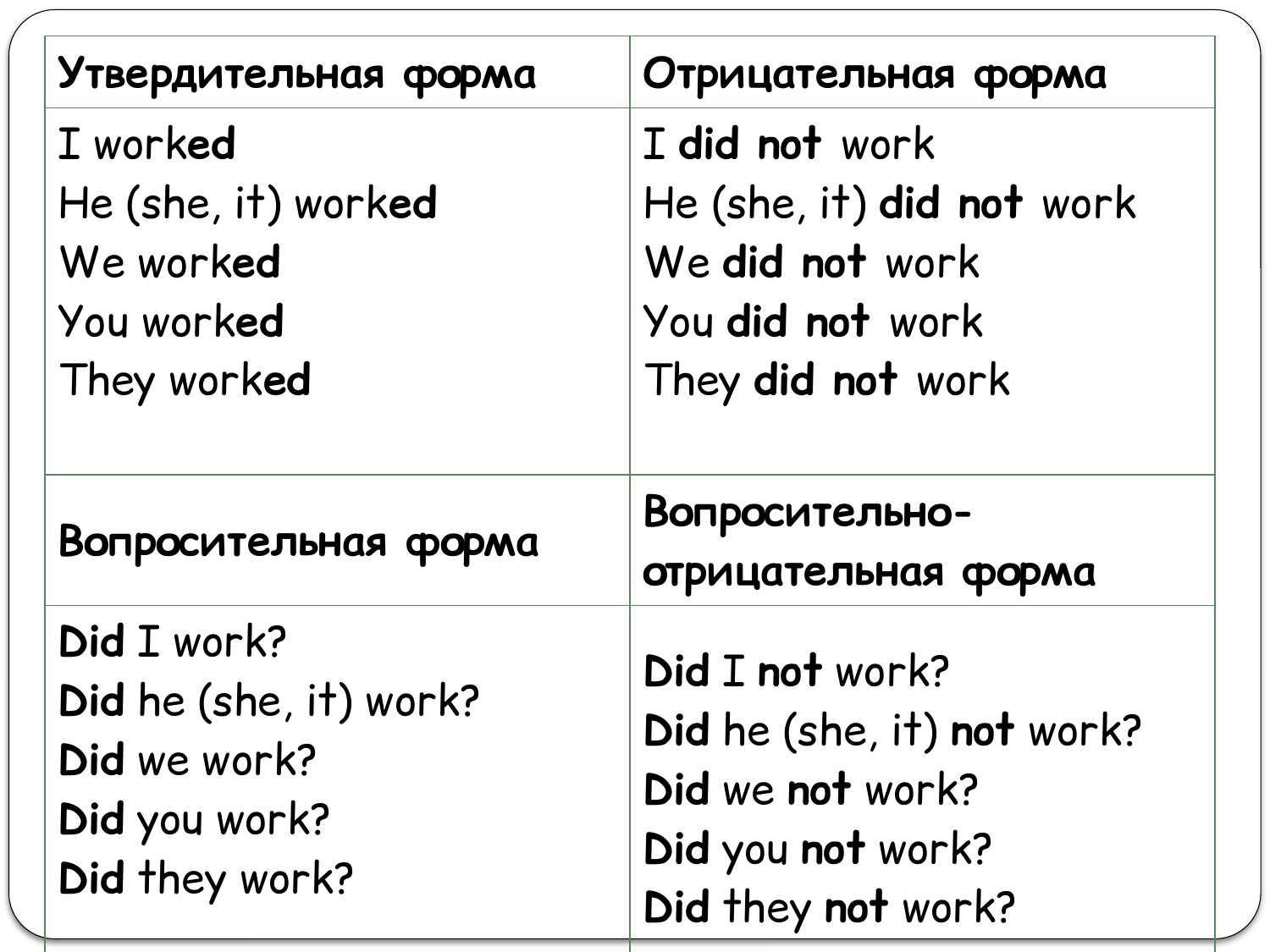

| Утвердительная форма | Отрицательная форма |
| --- | --- |
| I worked He (she, it) worked We worked You worked They worked | I did not work He (she, it) did not work We did not work You did not work They did not work |
| Вопросительная форма | Вопросительно-отрицательная форма |
| Did I work? Did he (she, it) work? Did we work? Did you work? Did they work? | Did I not work? Did he (she, it) not work? Did we not work? Did you not work? Did they not work? |